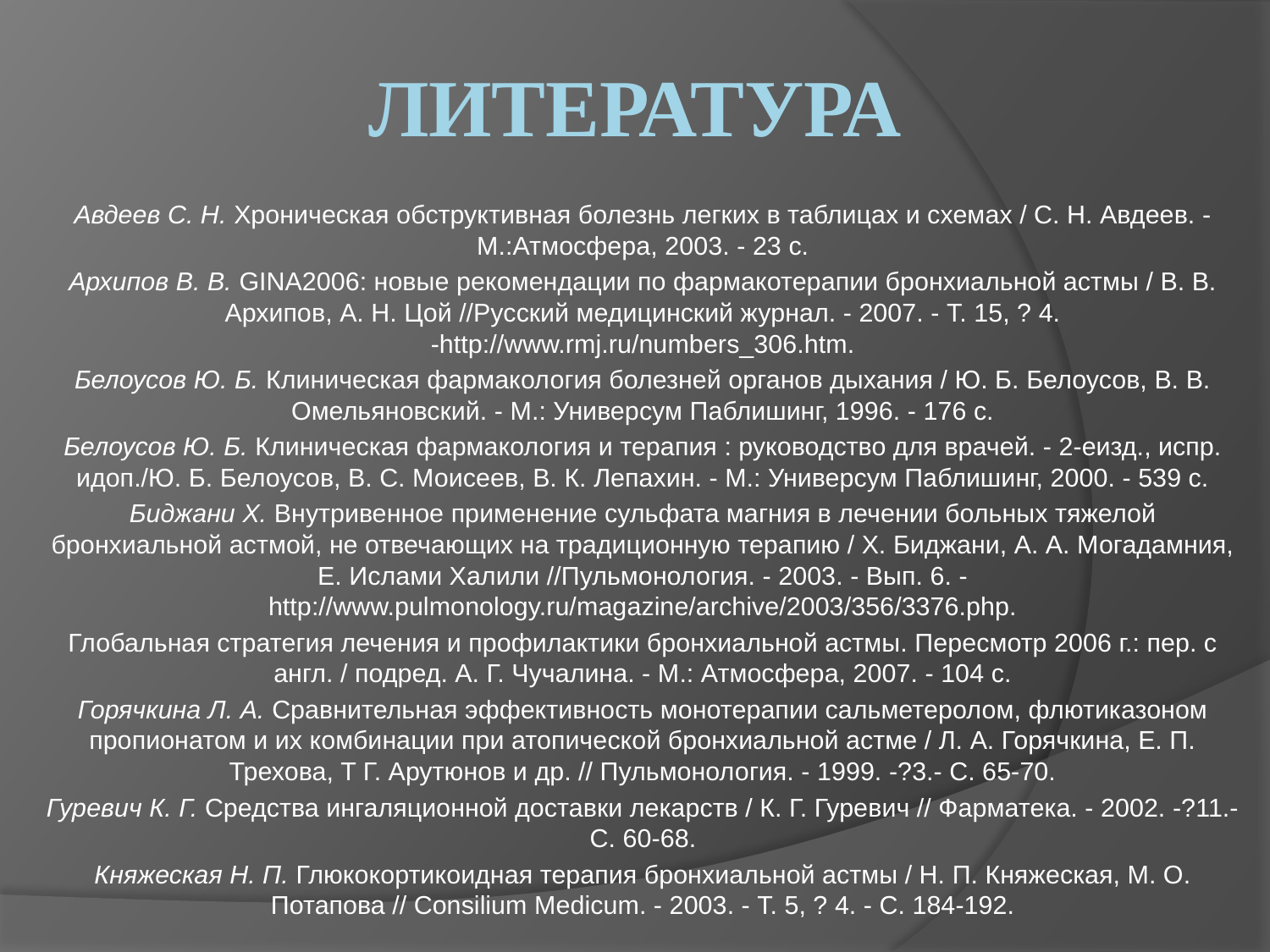

# Литература
Авдеев С. Н. Хроническая обструктивная болезнь легких в таблицах и схемах / С. Н. Авдеев. - М.:Атмосфера, 2003. - 23 с.
Архипов В. В. GINA2006: новые рекомендации по фармакотерапии бронхиальной астмы / В. В. Архипов, А. Н. Цой //Русский медицинский журнал. - 2007. - Т. 15, ? 4. -http://www.rmj.ru/numbers_306.htm.
Белоусов Ю. Б. Клиническая фармакология болезней органов дыхания / Ю. Б. Белоусов, В. В. Омельяновский. - М.: Универсум Паблишинг, 1996. - 176 с.
Белоусов Ю. Б. Клиническая фармакология и терапия : руководство для врачей. - 2-еизд., испр. идоп./Ю. Б. Белоусов, В. С. Моисеев, В. К. Лепахин. - М.: Универсум Паблишинг, 2000. - 539 с.
Биджани X. Внутривенное применение сульфата магния в лечении больных тяжелой бронхиальной астмой, не отвечающих на традиционную терапию / X. Биджани, А. А. Могадамния, Е. Ислами Халили //Пульмонология. - 2003. - Вып. 6. - http://www.pulmonology.ru/magazine/archive/2003/356/3376.php.
Глобальная стратегия лечения и профилактики бронхиальной астмы. Пересмотр 2006 г.: пер. с англ. / подред. А. Г. Чучалина. - М.: Атмосфера, 2007. - 104 с.
Горячкина Л. А. Сравнительная эффективность монотерапии сальметеролом, флютиказоном пропионатом и их комбинации при атопической бронхиальной астме / Л. А. Горячкина, Е. П. Трехова, Τ Г. Арутюнов и др. // Пульмонология. - 1999. -?3.- С. 65-70.
Гуревич К. Г. Средства ингаляционной доставки лекарств / К. Г. Гуревич // Фарматека. - 2002. -?11.-С. 60-68.
Княжеская Н. П. Глюкокортикоидная терапия бронхиальной астмы / Н. П. Княжеская, М. О. Потапова // Consilium Medicum. - 2003. - Т. 5, ? 4. - С. 184-192.